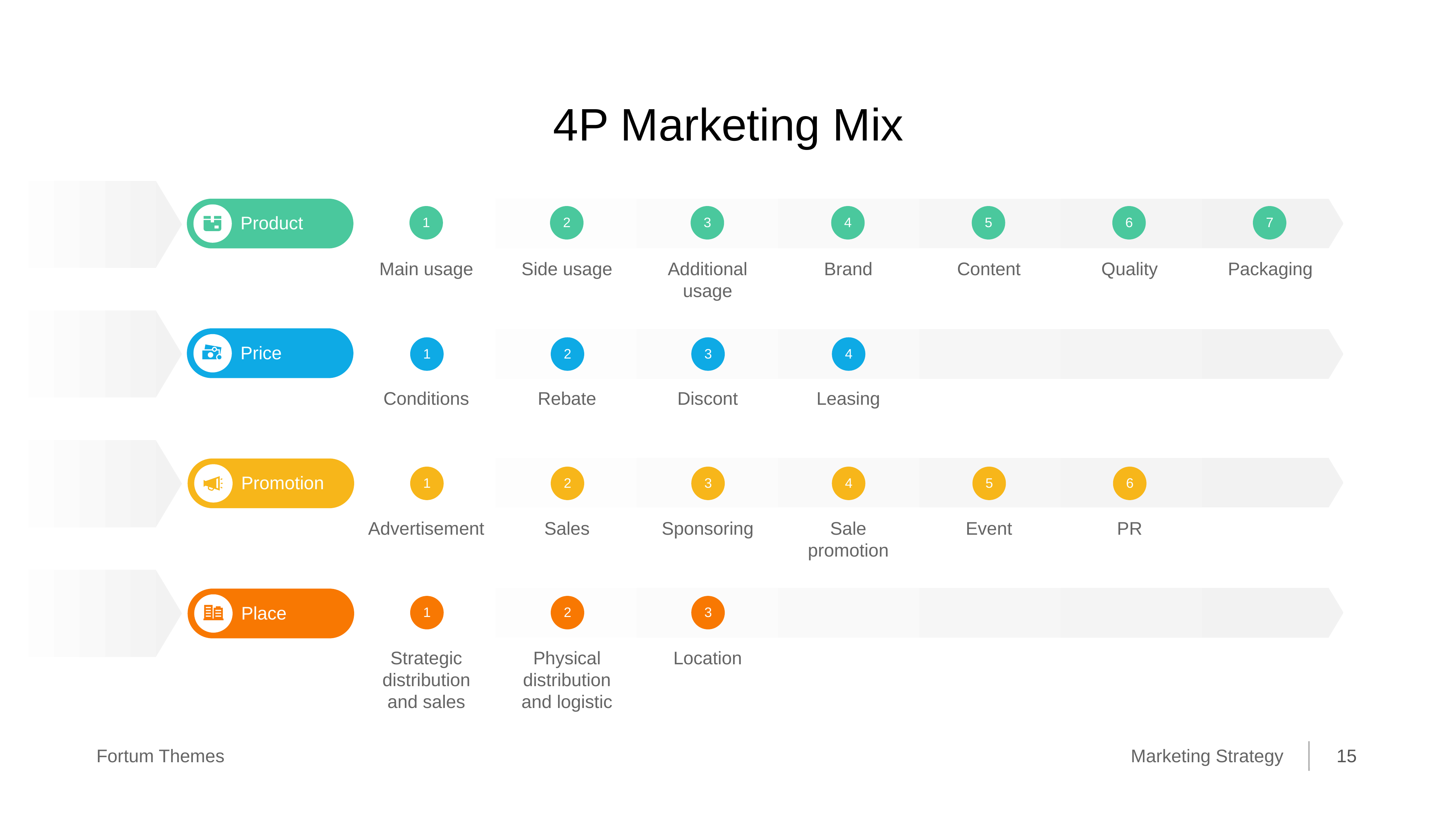

4P Marketing Mix

Product

1

2

3

4

5

6

7

Main usage
Side usage
Additional usage
Brand
Content
Quality
Packaging

Price

1

2

3

4

Conditions
Rebate
Discont
Leasing

Promotion

1

2

3

4

5

6

Advertisement
Sales
Sponsoring
Sale promotion
Event
PR

Place

1

2

3

Strategic distribution and sales
Physical distribution and logistic
Location
15